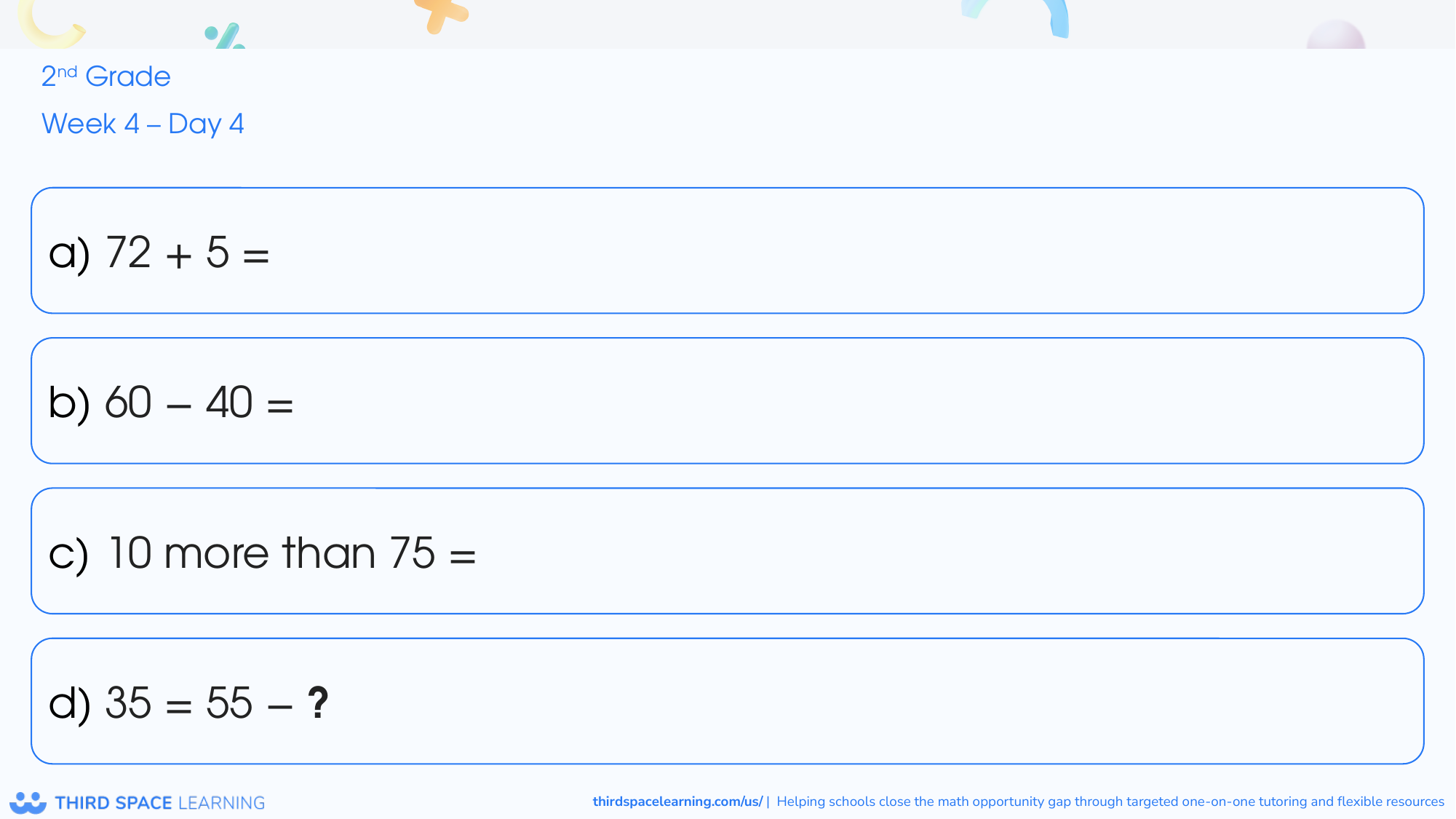

2nd Grade
Week 4 – Day 4
72 + 5 =
60 − 40 =
10 more than 75 =
35 = 55 − ?